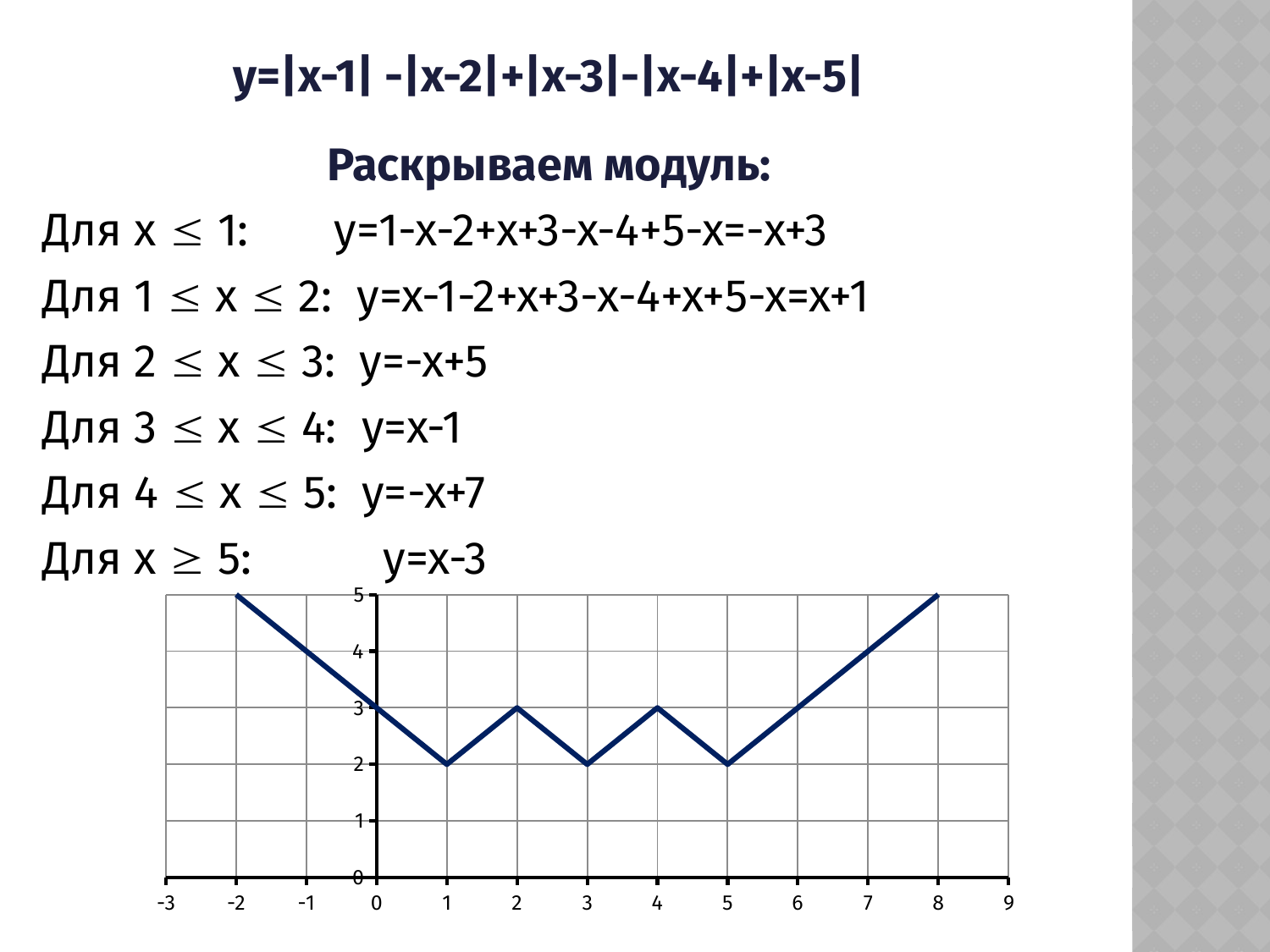

y=|x-1| -|x-2|+|x-3|-|x-4|+|x-5|

Раскрываем модуль:
Для x ≤ 1:       y=1-x-2+x+3-x-4+5-x=-x+3
Для 1 ≤ x ≤ 2:  y=x-1-2+x+3-x-4+x+5-x=x+1
Для 2 ≤ x ≤ 3:  y=-x+5
Для 3 ≤ x ≤ 4:  y=x-1
Для 4 ≤ x ≤ 5:  y=-x+7
Для x ≥ 5:  	    y=x-3

### Chart

| Category | Значения Y |
|---|---|